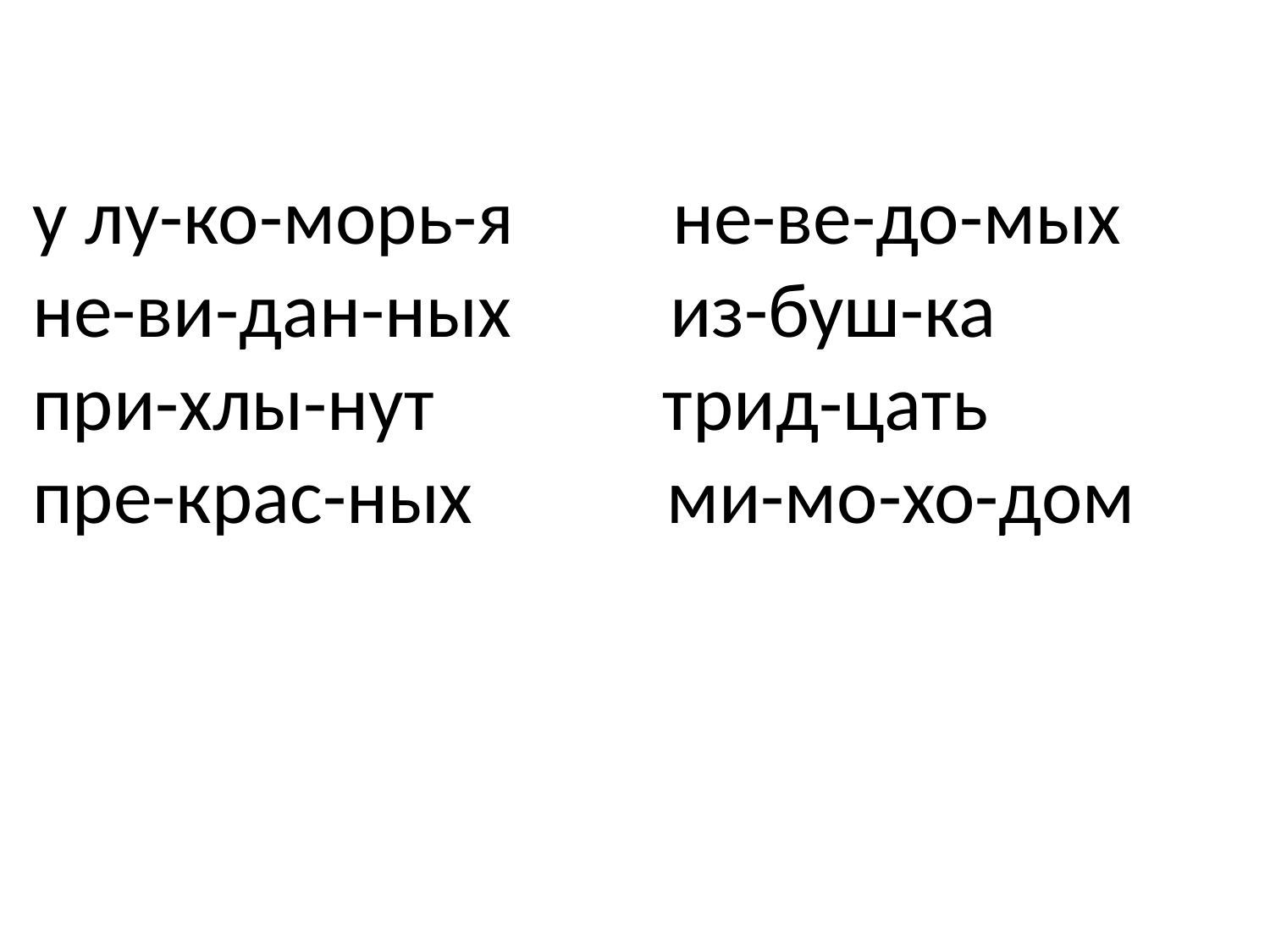

у лу-ко-морь-я         не-ве-до-мых
не-ви-дан-ных         из-буш-ка
при-хлы-нут             трид-цать
пре-крас-ных           ми-мо-хо-дом